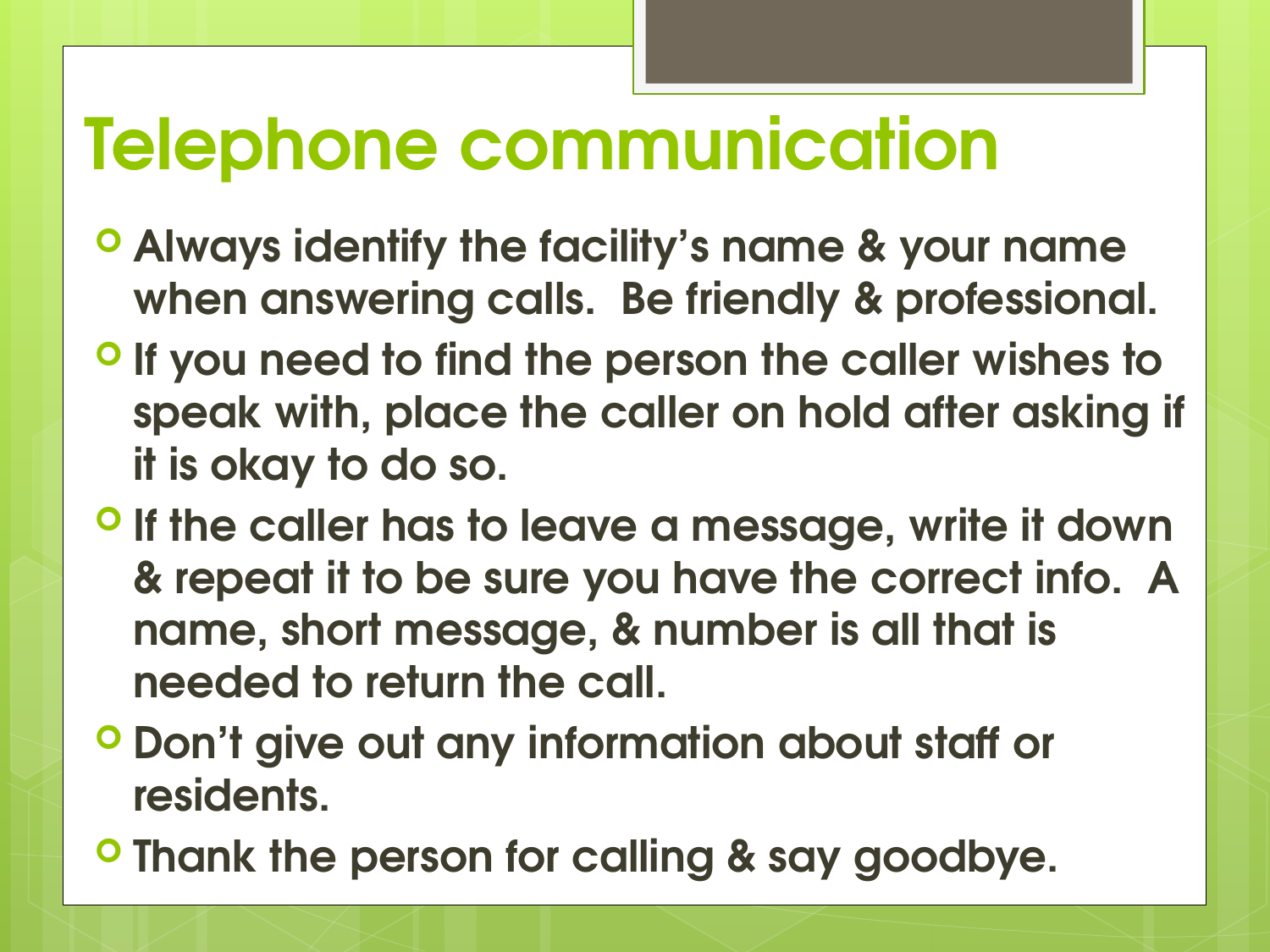

# Telephone communication
Always identify the facility’s name & your name when answering calls.  Be friendly & professional.
If you need to find the person the caller wishes to speak with, place the caller on hold after asking if it is okay to do so.
If the caller has to leave a message, write it down & repeat it to be sure you have the correct info.  A name, short message, & number is all that is needed to return the call.
Don’t give out any information about staff or residents.
Thank the person for calling & say goodbye.